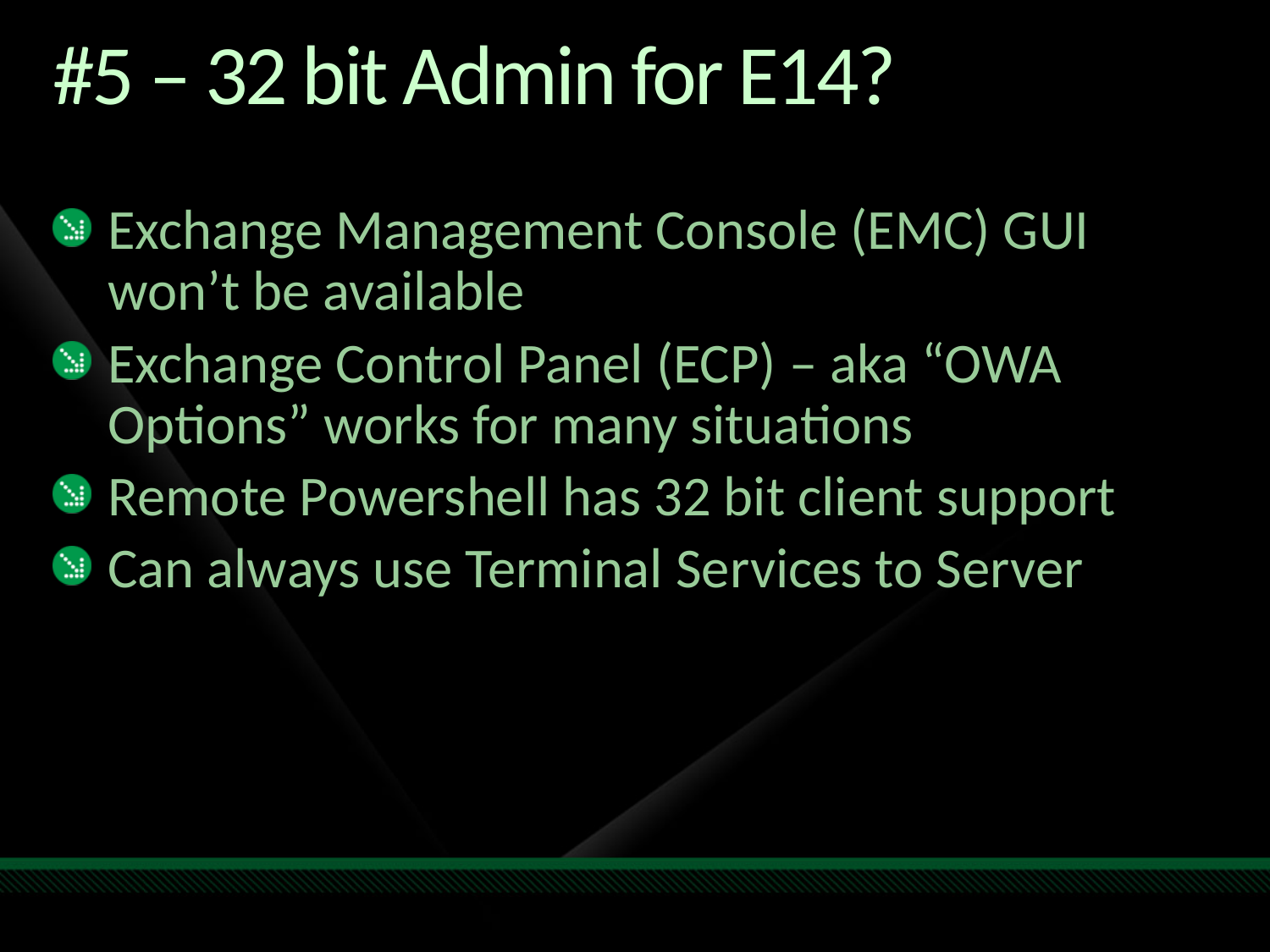

# #5 – 32 bit Admin for E14?
Exchange Management Console (EMC) GUI won’t be available
Exchange Control Panel (ECP) – aka “OWA Options” works for many situations
Remote Powershell has 32 bit client support
Can always use Terminal Services to Server